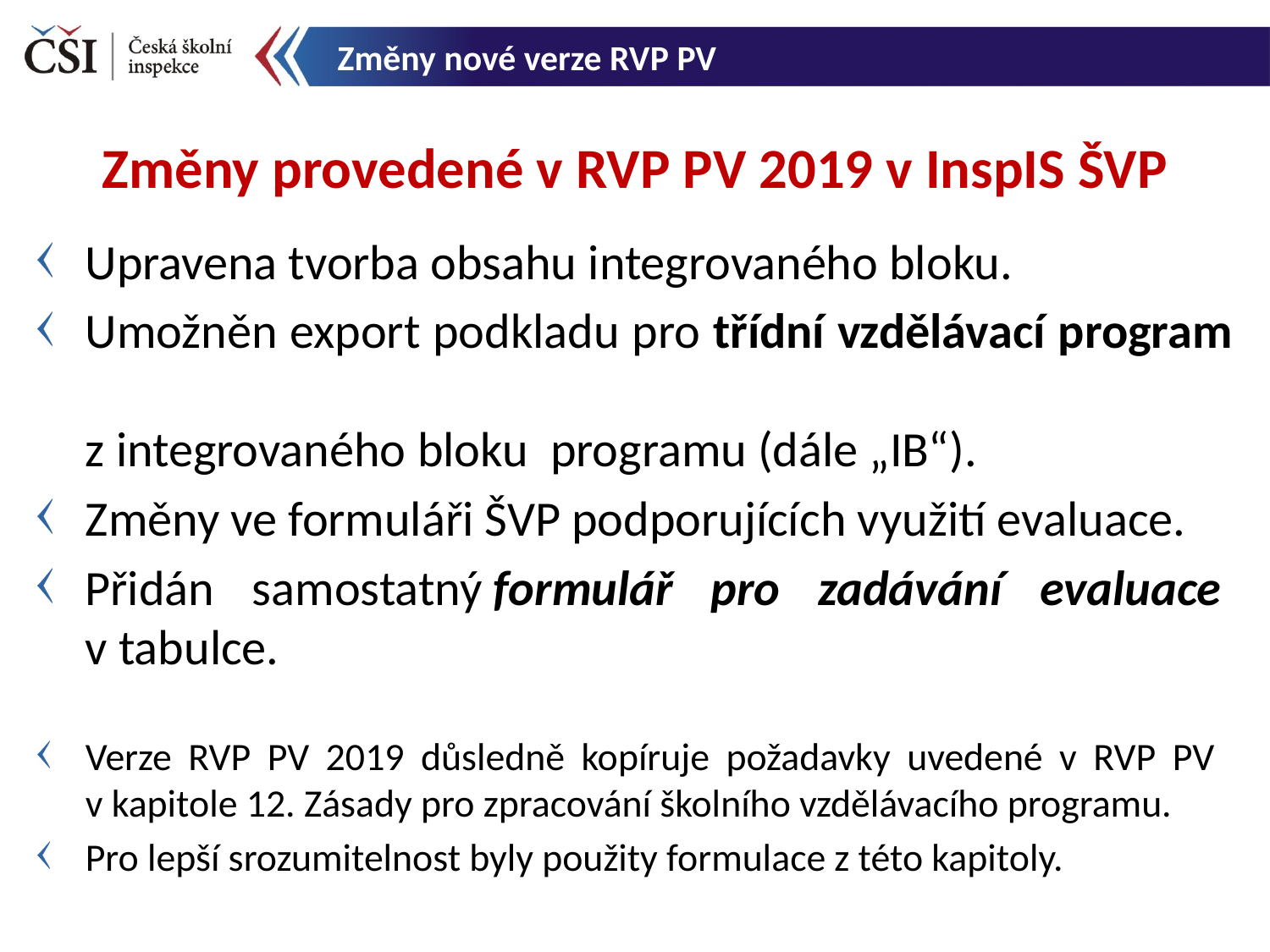

Změny nové verze RVP PV
Změny provedené v RVP PV 2019 v InspIS ŠVP
Upravena tvorba obsahu integrovaného bloku.
Umožněn export podkladu pro třídní vzdělávací program
z integrovaného bloku  programu (dále „IB“).
Změny ve formuláři ŠVP podporujících využití evaluace.
Přidán samostatný formulář pro zadávání evaluace 
v tabulce.

Verze RVP PV 2019 důsledně kopíruje požadavky uvedené v RVP PV
v kapitole 12. Zásady pro zpracování školního vzdělávacího programu.
Pro lepší srozumitelnost byly použity formulace z této kapitoly.